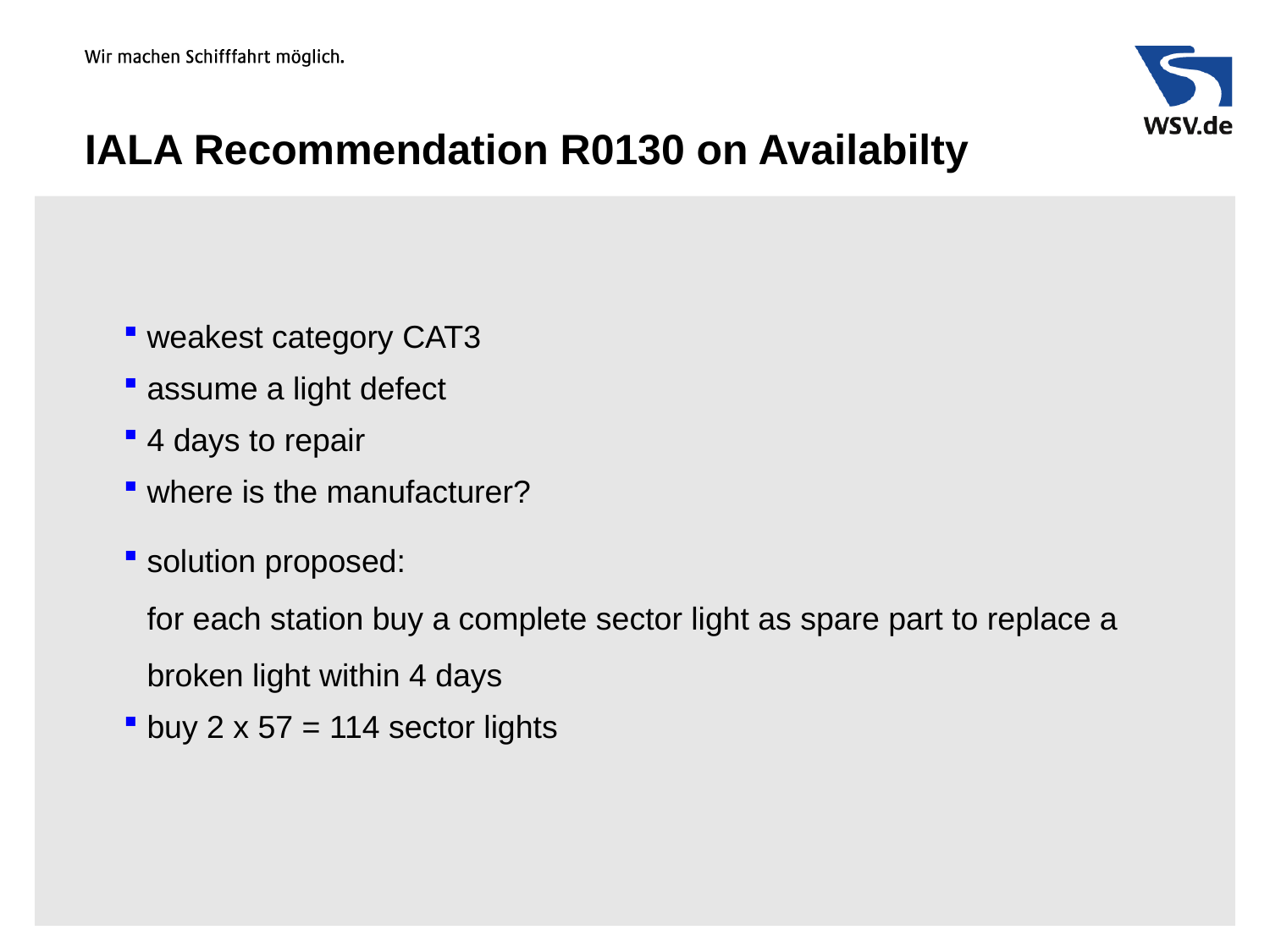

# IALA Recommendation R0130 on Availabilty
weakest category CAT3
assume a light defect
4 days to repair
where is the manufacturer?
solution proposed:
for each station buy a complete sector light as spare part to replace a broken light within 4 days
buy 2 x 57 = 114 sector lights